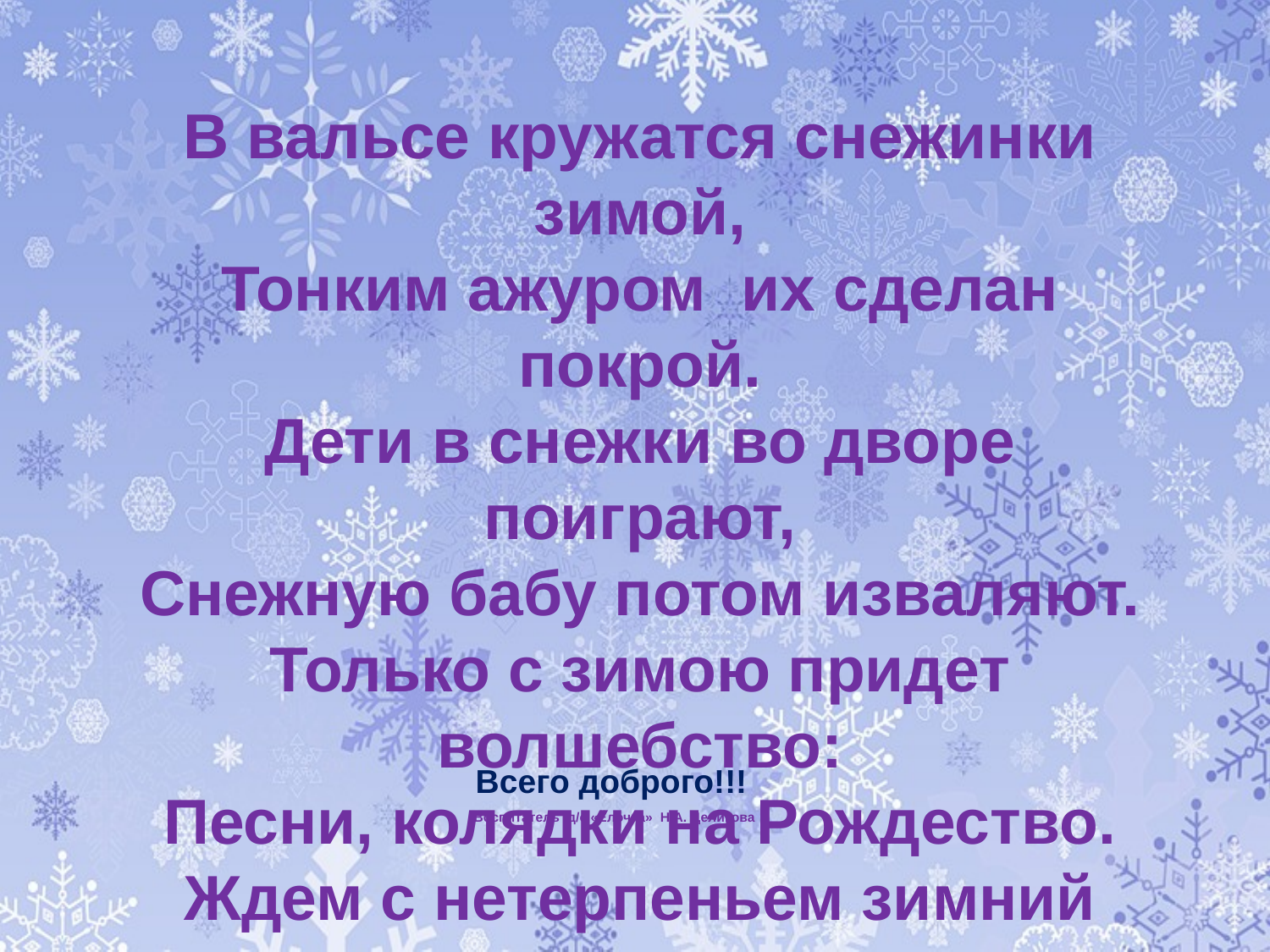

В вальсе кружатся снежинки зимой,
Тонким ажуром  их сделан покрой.
Дети в снежки во дворе поиграют,
Снежную бабу потом изваляют.
Только с зимою придет волшебство:
Песни, колядки на Рождество.
Ждем с нетерпеньем зимний приход,
С новой мечтою встречать Новый год!
# Всего доброго!!! Воспитатель  д/с «Ёлочка»  Н.А. Целикова